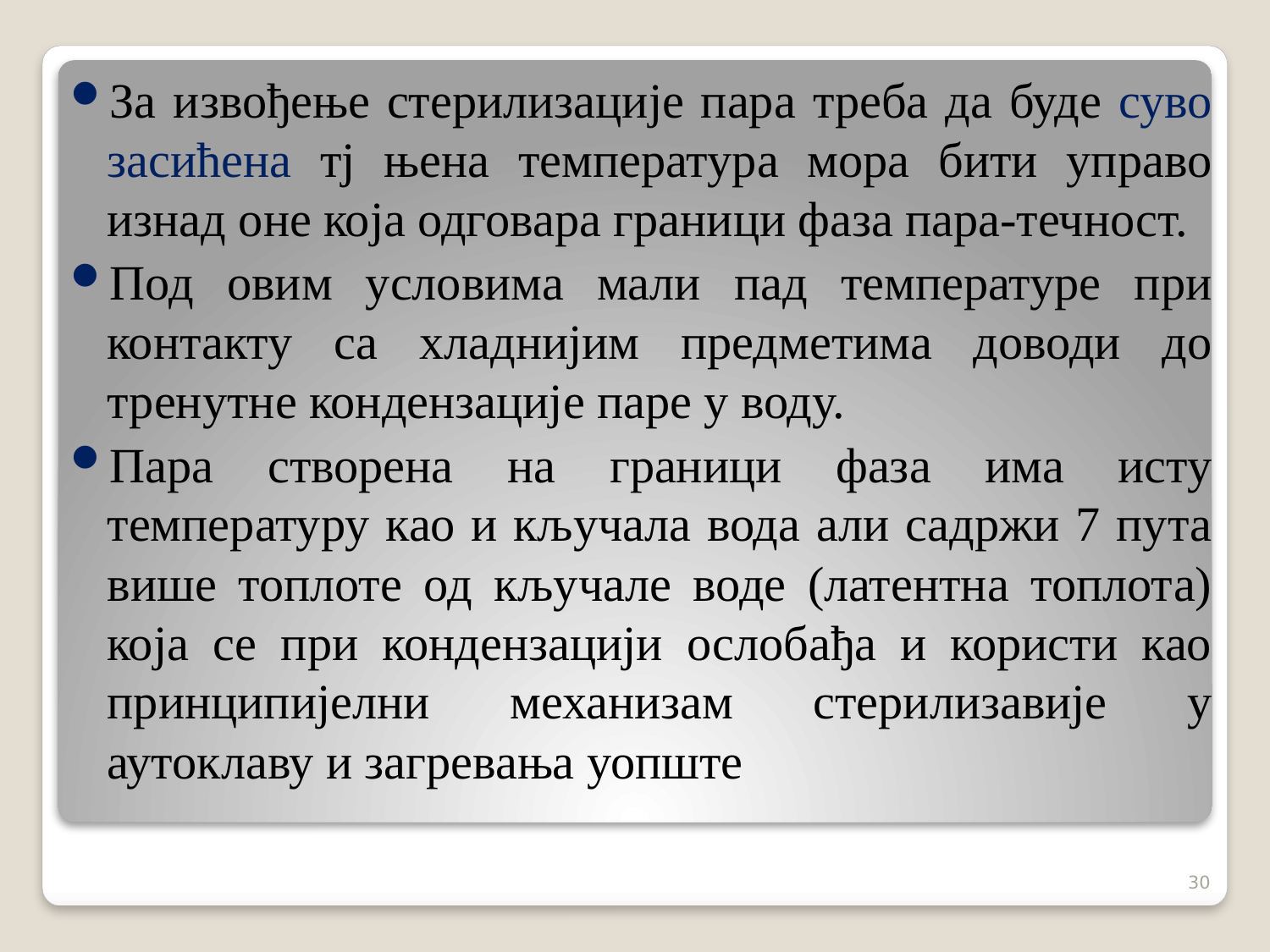

За извођење стерилизације пара треба да буде суво засићена тј њена температура мора бити управо изнад оне која одговара граници фаза пара-течност.
Под овим условима мали пад температуре при контакту са хладнијим предметима доводи до тренутне кондензације паре у воду.
Пара створена на граници фаза има исту температуру као и кључала вода али садржи 7 пута више топлоте од кључале воде (латентна топлота) која се при кондензацији ослобађа и користи као принципијелни механизам стерилизавије у аутоклаву и загревања уопште
30